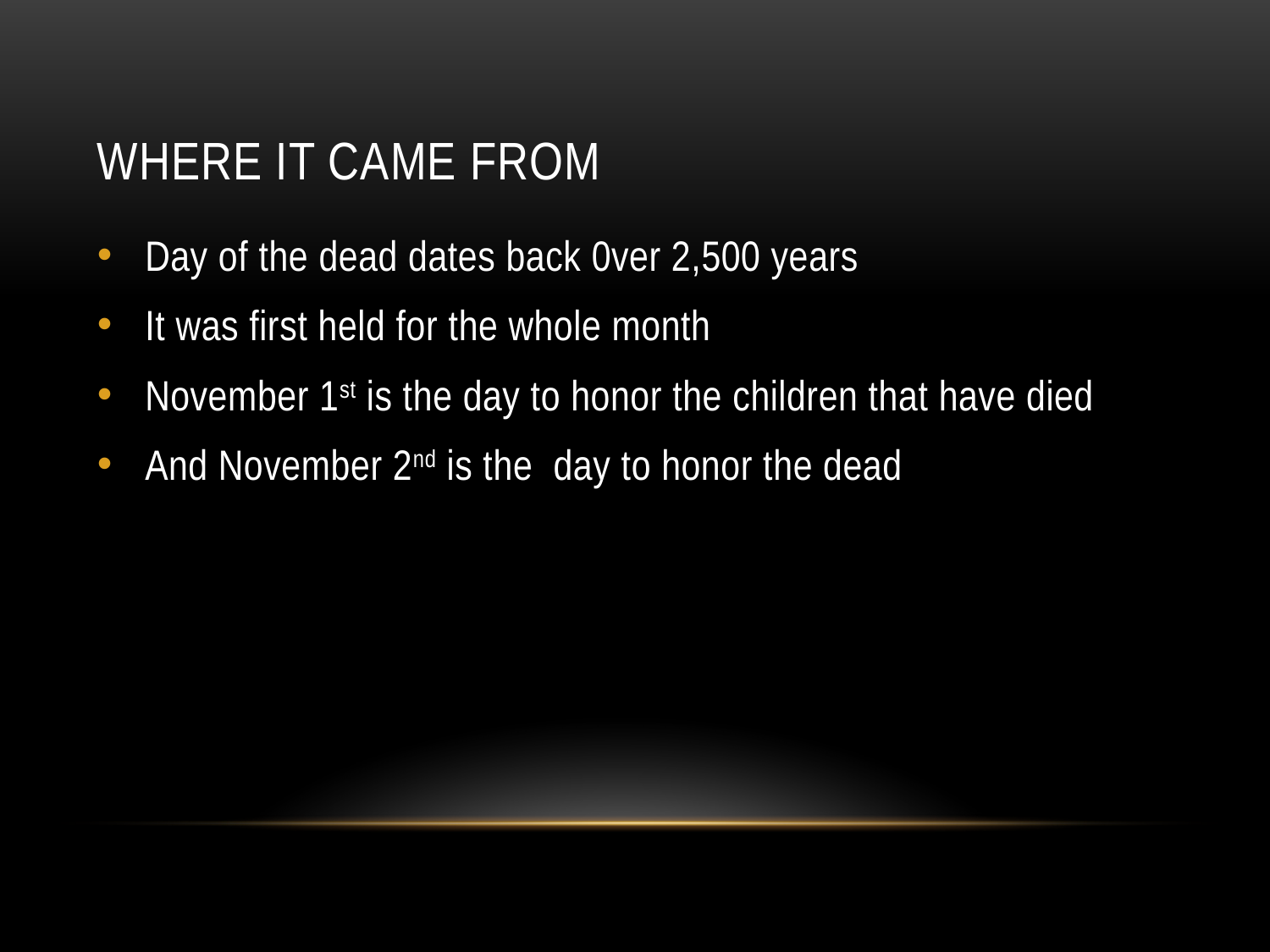

# Where it came from
Day of the dead dates back 0ver 2,500 years
It was first held for the whole month
November 1st is the day to honor the children that have died
And November 2nd is the  day to honor the dead